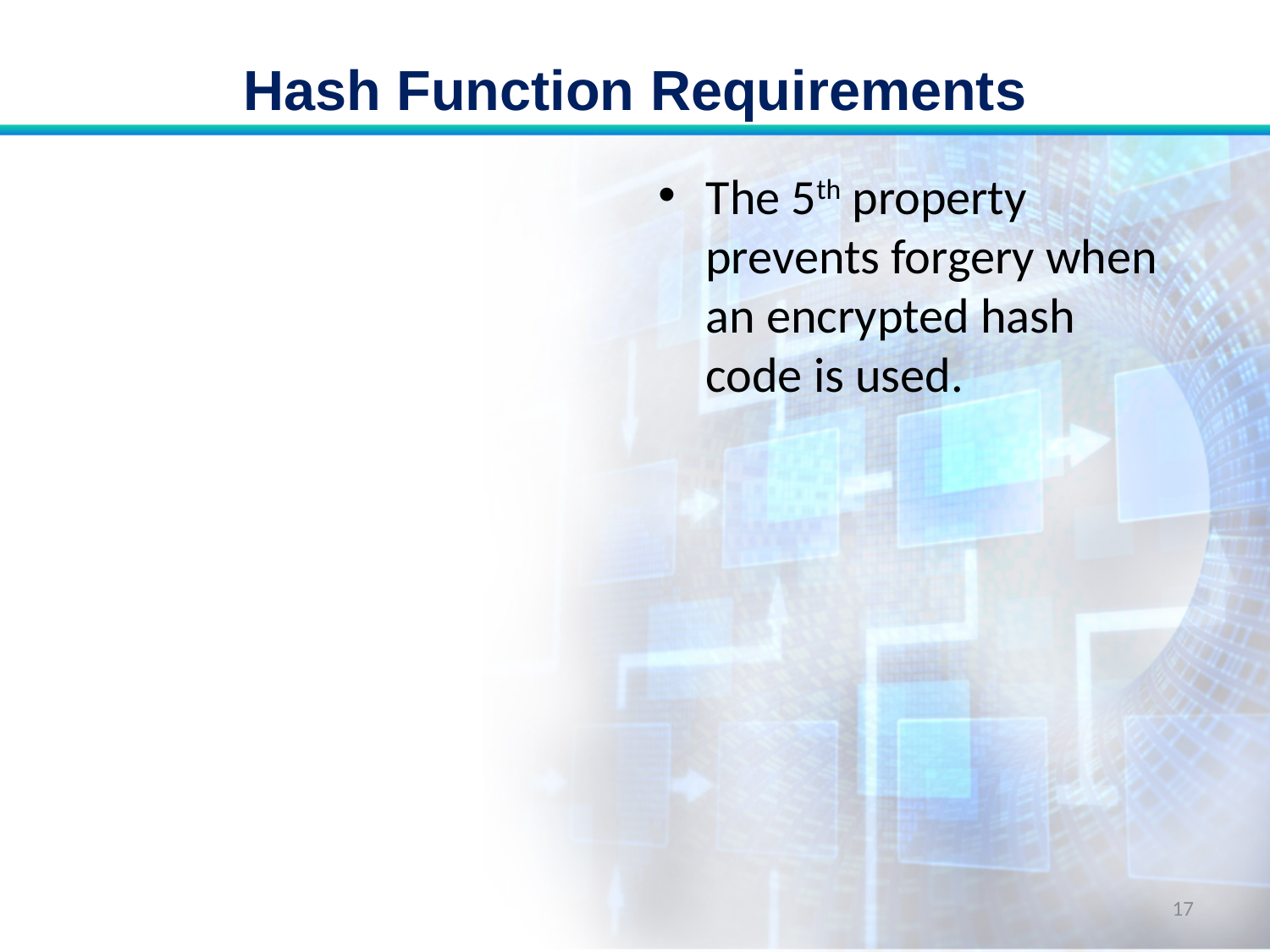

# Hash Function Requirements
The 5th property prevents forgery when an encrypted hash code is used.
17